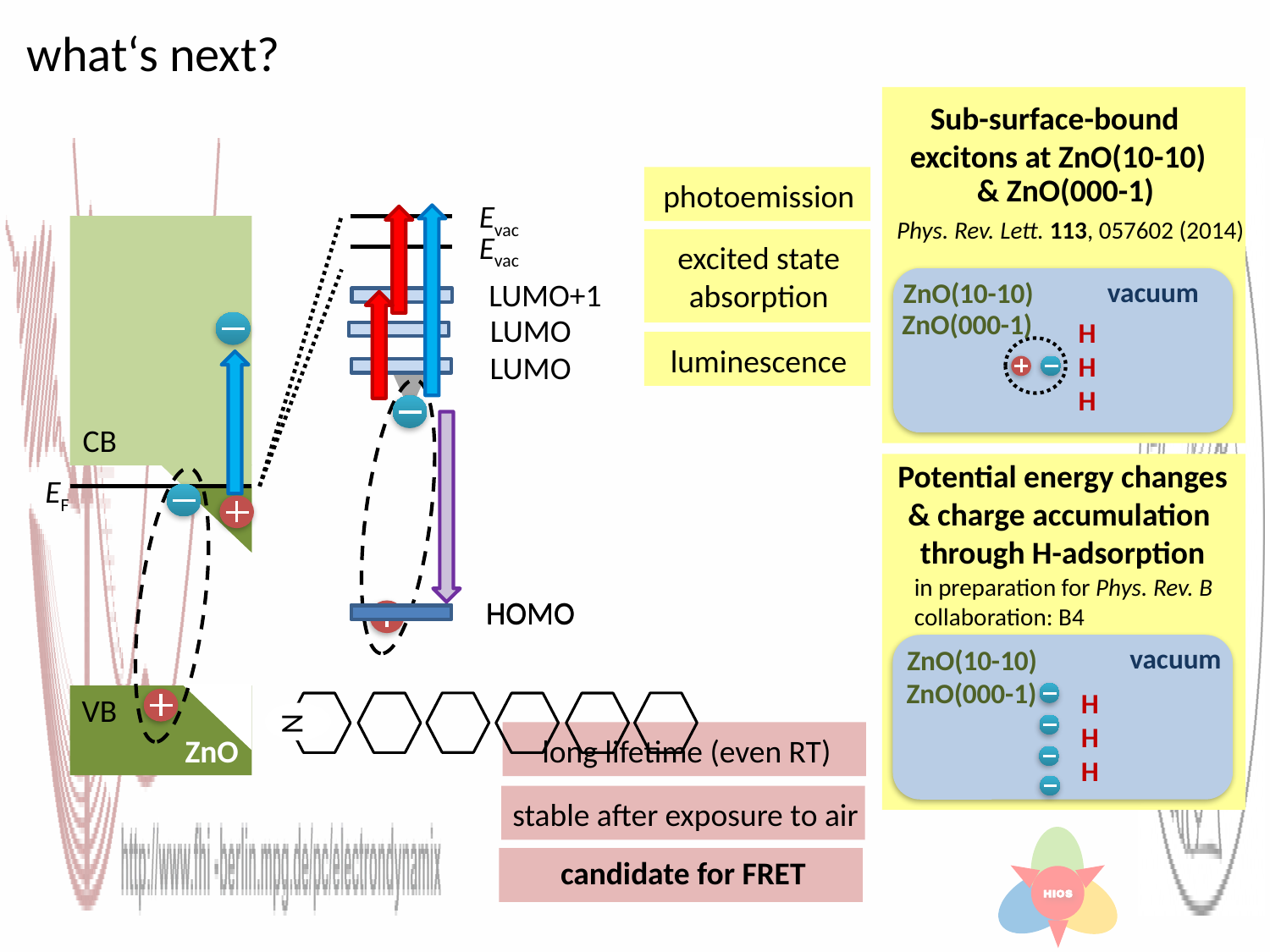

what‘s next?

Sub-surface-bound
excitons at ZnO(10-10)
Phys. Rev. Lett. 113, 057602 (2014)

vacuum
ZnO(10-10)
HHH

& ZnO(000-1)
ZnO(000-1)
ZnO(000-1)

photoemission
Evac

Evac

excited state
absorption
LUMO+1

LUMO

HOMO

LUMO

HOMO

luminescence

CB
Potential energy changes
& charge accumulation
through H-adsorption

in preparation for Phys. Rev. B
collaboration: B4
vacuum

ZnO(10-10)

HHH

EF

VB

N

long lifetime (even RT)
ZnO

stable after exposure to air

HIOS

candidate for FRET